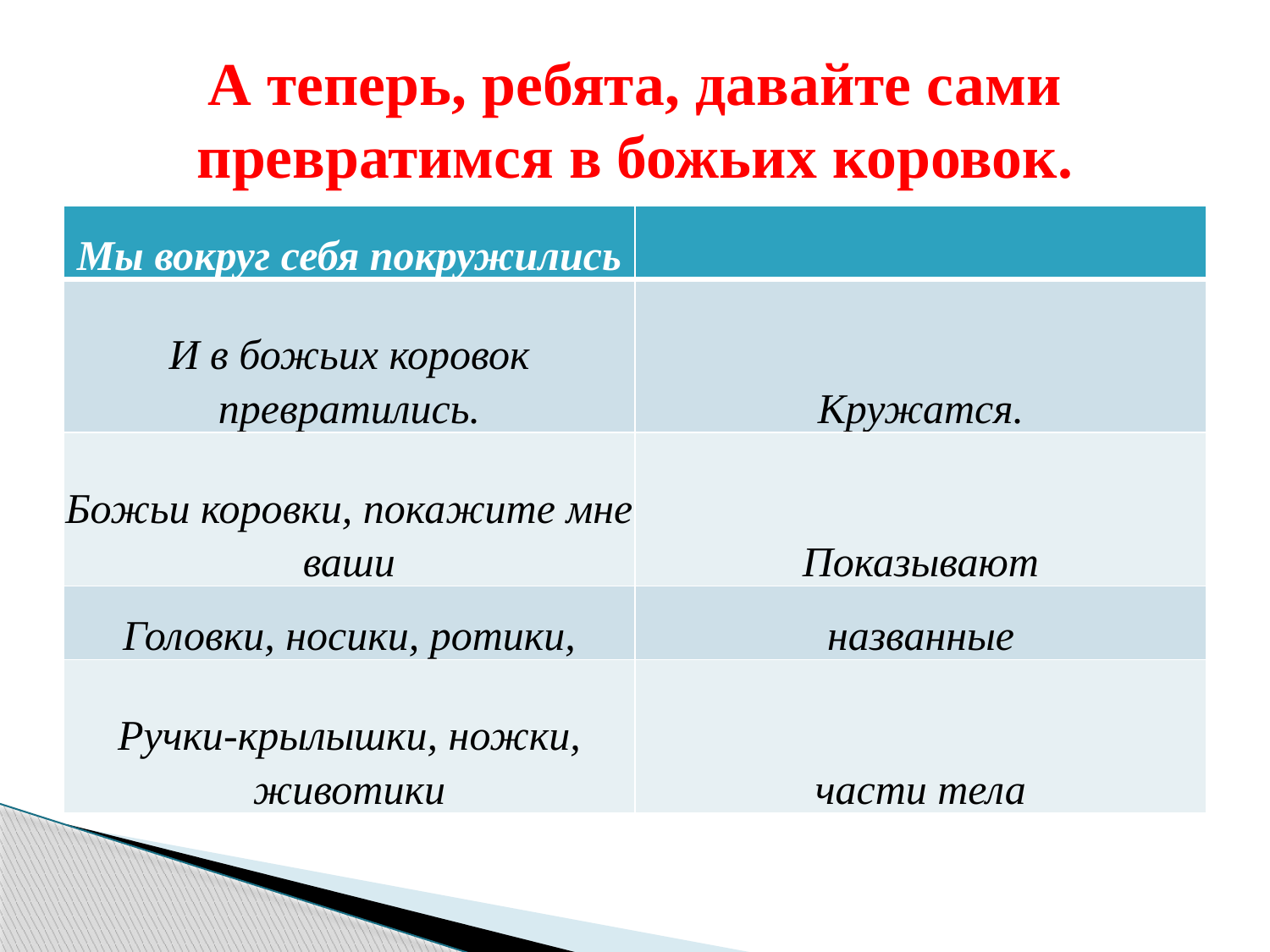

# А теперь, ребята, давайте сами превратимся в божьих коровок.
| Мы вокруг себя покружились |  |
| --- | --- |
| И в божьих коровок превратились. | Кружатся. |
| Божьи коровки, покажите мне ваши | Показывают |
| Головки, носики, ротики, | названные |
| Ручки-крылышки, ножки, животики | части тела |